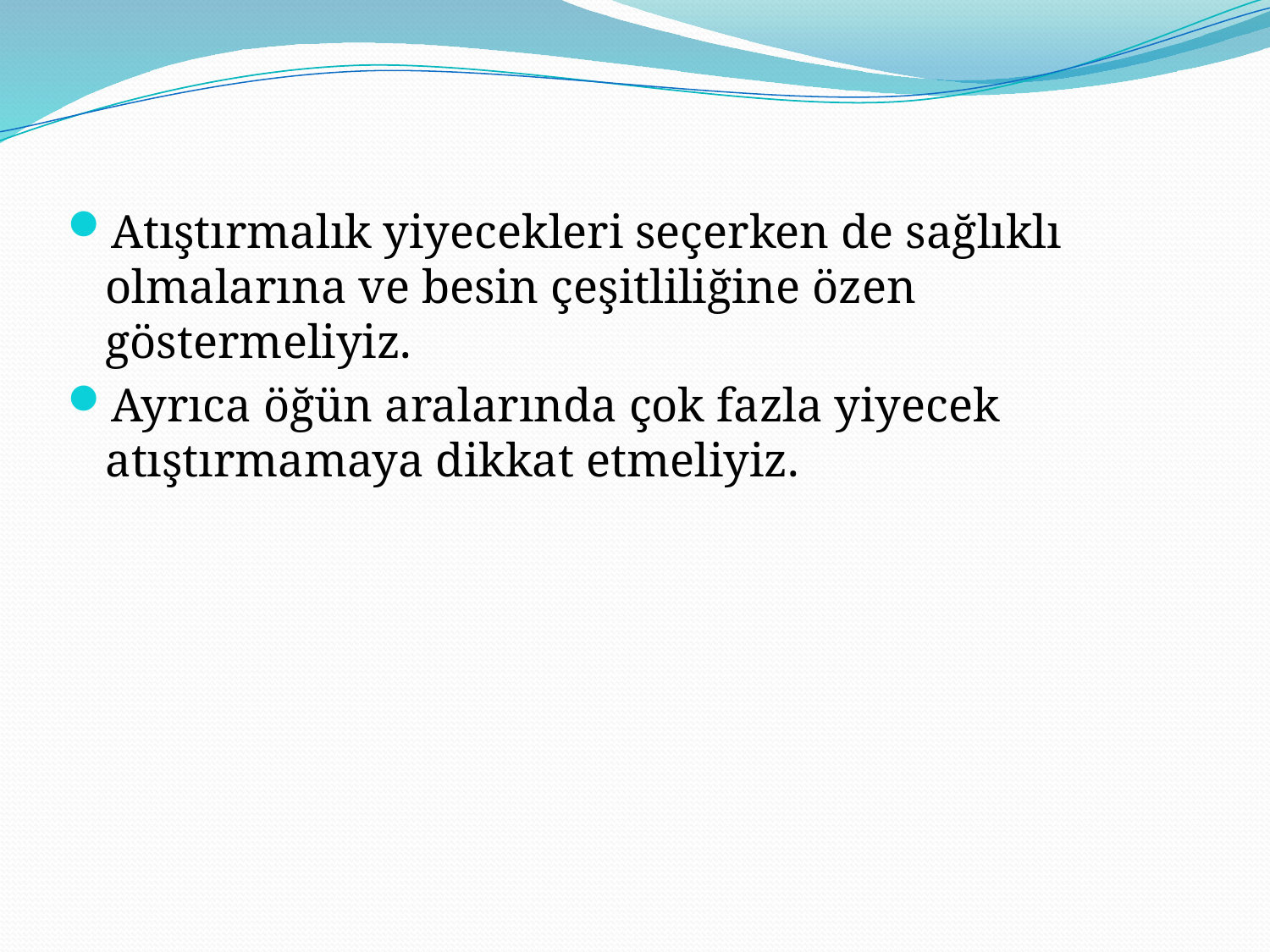

Atıştırmalık yiyecekleri seçerken de sağlıklı olmalarına ve besin çeşitliliğine özen göstermeliyiz.
Ayrıca öğün aralarında çok fazla yiyecek atıştırmamaya dikkat etmeliyiz.